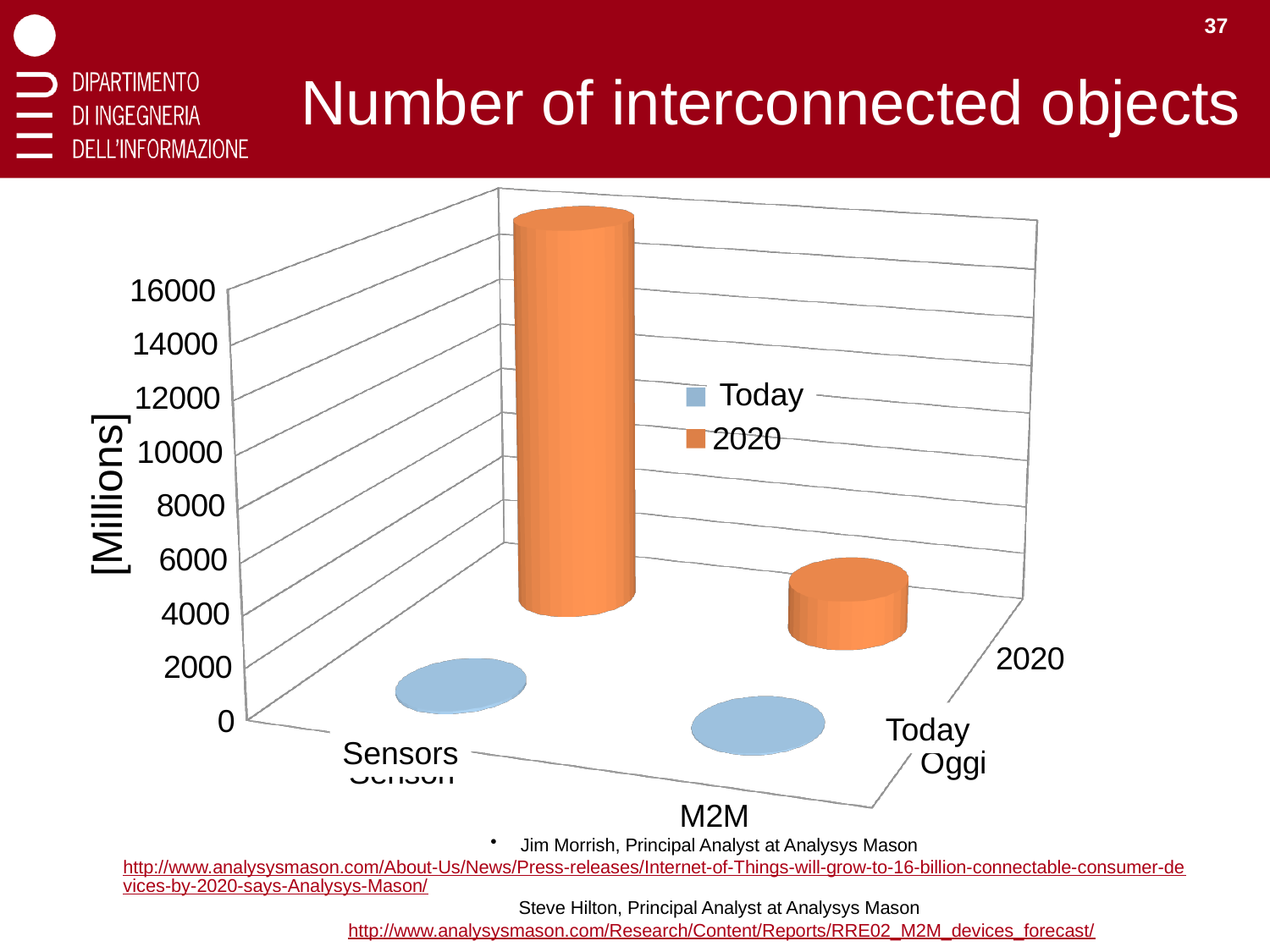

37
# Number of interconnected objects

[unsupported chart]

Today
[Millions]
Today
Sensors
Jim Morrish, Principal Analyst at Analysys Mason http://www.analysysmason.com/About-Us/News/Press-releases/Internet-of-Things-will-grow-to-16-billion-connectable-consumer-devices-by-2020-says-Analysys-Mason/
Steve Hilton, Principal Analyst at Analysys Mason http://www.analysysmason.com/Research/Content/Reports/RRE02_M2M_devices_forecast/